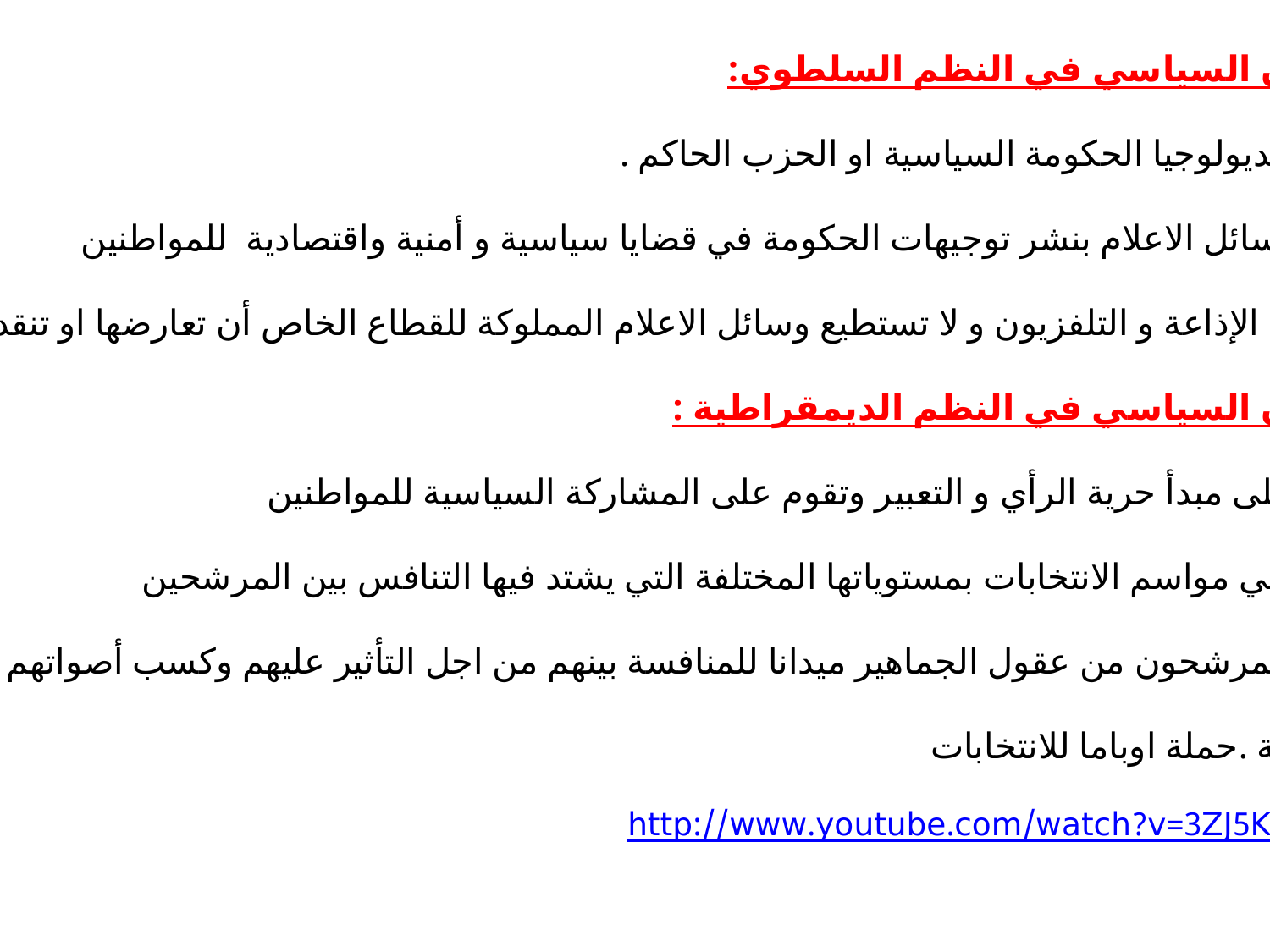

الاعلان السياسي في النظم السلطوي:

يحمل أيديولوجيا الحكومة السياسية او الحزب الحاكم .

تلتزم وسائل الاعلام بنشر توجيهات الحكومة في قضايا سياسية و أمنية واقتصادية  للمواطنين

خصوصا الإذاعة و التلفزيون و لا تستطيع وسائل الاعلام المملوكة للقطاع الخاص أن تعارضها او تنقدها

الاعلان السياسي في النظم الديمقراطية :

تعتمد على مبدأ حرية الرأي و التعبير وتقوم على المشاركة السياسية للمواطنين

تنشط في مواسم الانتخابات بمستوياتها المختلفة التي يشتد فيها التنافس بين المرشحين

ويتخذ المرشحون من عقول الجماهير ميدانا للمنافسة بينهم من اجل التأثير عليهم وكسب أصواتهم في العملية

الانتخابية .حملة اوباما للانتخابات

http://www.youtube.com/watch?v=3ZJ5K0zo7dc